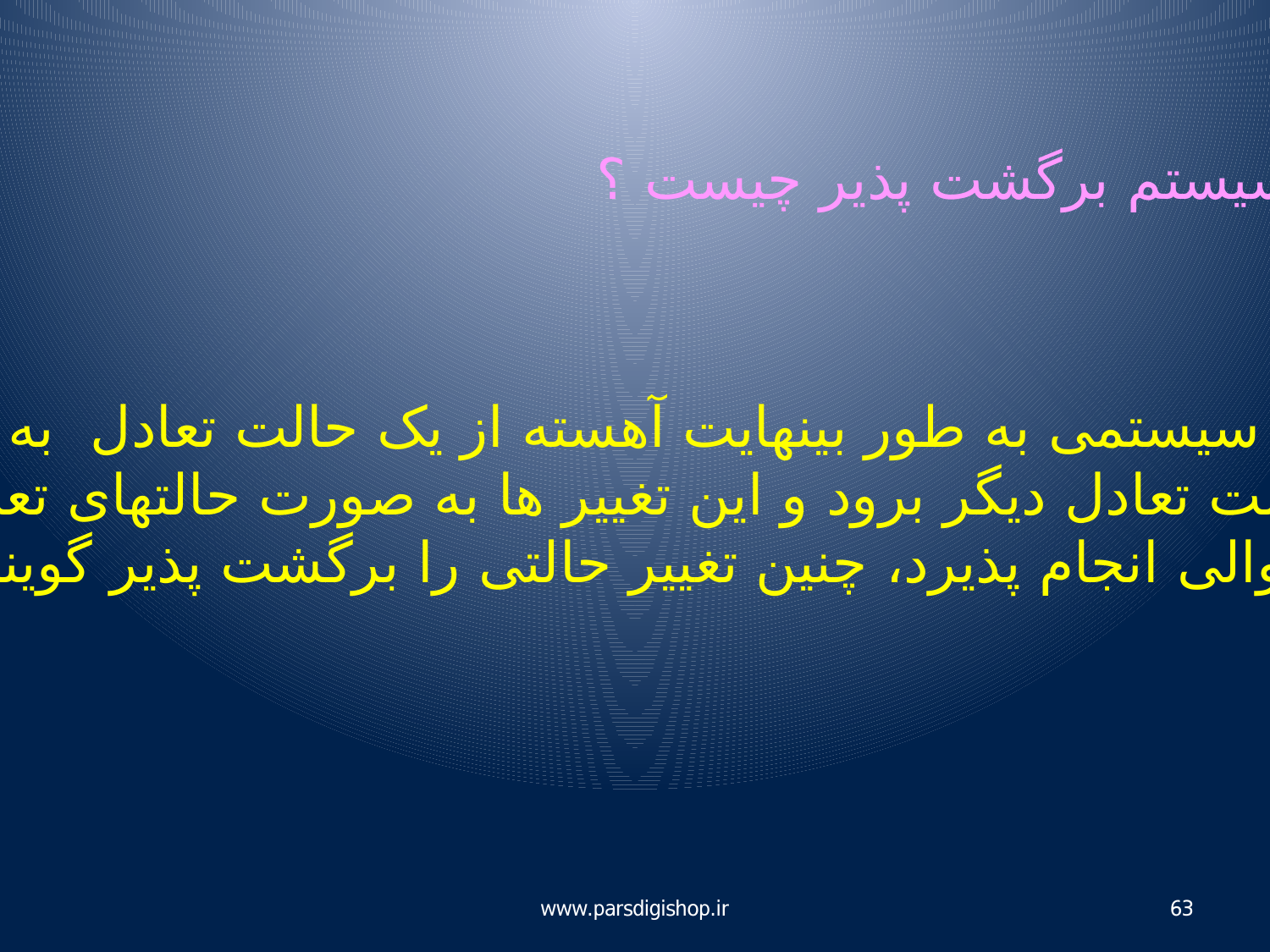

سیستم برگشت پذیر چیست ؟
اگر سیستمی به طور بینهایت آهسته از یک حالت تعادل  به  یک
 حالت تعادل دیگر برود و این تغییر ها به صورت حالتهای تعادلی
 متوالی انجام پذیرد، چنین تغییر حالتی را برگشت پذیر گویند.
www.parsdigishop.ir
63